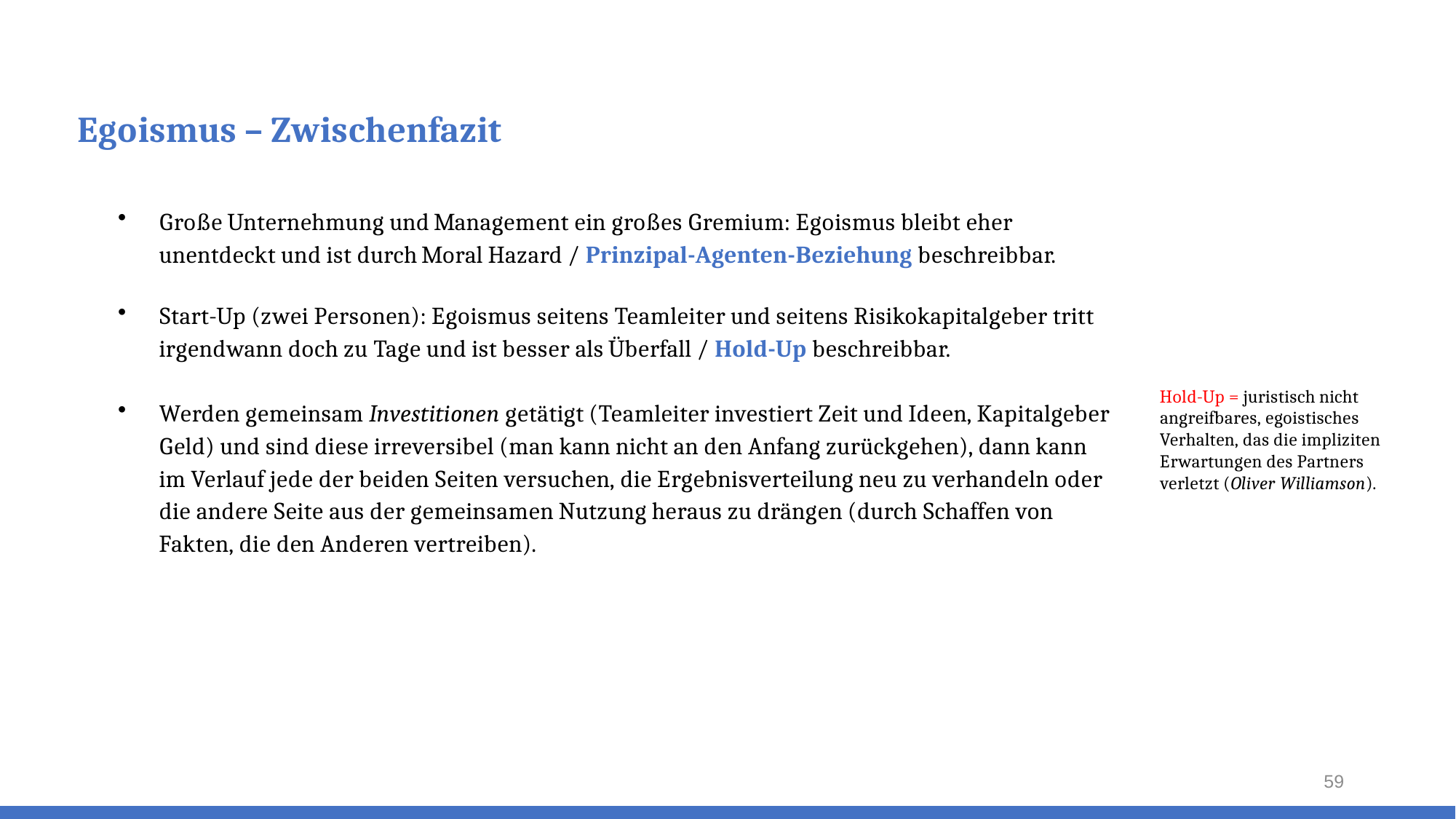

# Egoismus – Zwischenfazit
Große Unternehmung und Management ein großes Gremium: Egoismus bleibt eher unentdeckt und ist durch Moral Hazard / Prinzipal-Agenten-Beziehung beschreibbar.
Start-Up (zwei Personen): Egoismus seitens Teamleiter und seitens Risikokapitalgeber tritt irgendwann doch zu Tage und ist besser als Überfall / Hold-Up beschreibbar.
Werden gemeinsam Investitionen getätigt (Teamleiter investiert Zeit und Ideen, Kapitalgeber Geld) und sind diese irreversibel (man kann nicht an den Anfang zurückgehen), dann kann im Verlauf jede der beiden Seiten versuchen, die Ergebnisverteilung neu zu verhandeln oder die andere Seite aus der gemeinsamen Nutzung heraus zu drängen (durch Schaffen von Fakten, die den Anderen vertreiben).
Hold-Up = juristisch nicht angreifbares, egoistisches Verhalten, das die impliziten Erwartungen des Partners verletzt (Oliver Williamson).
59